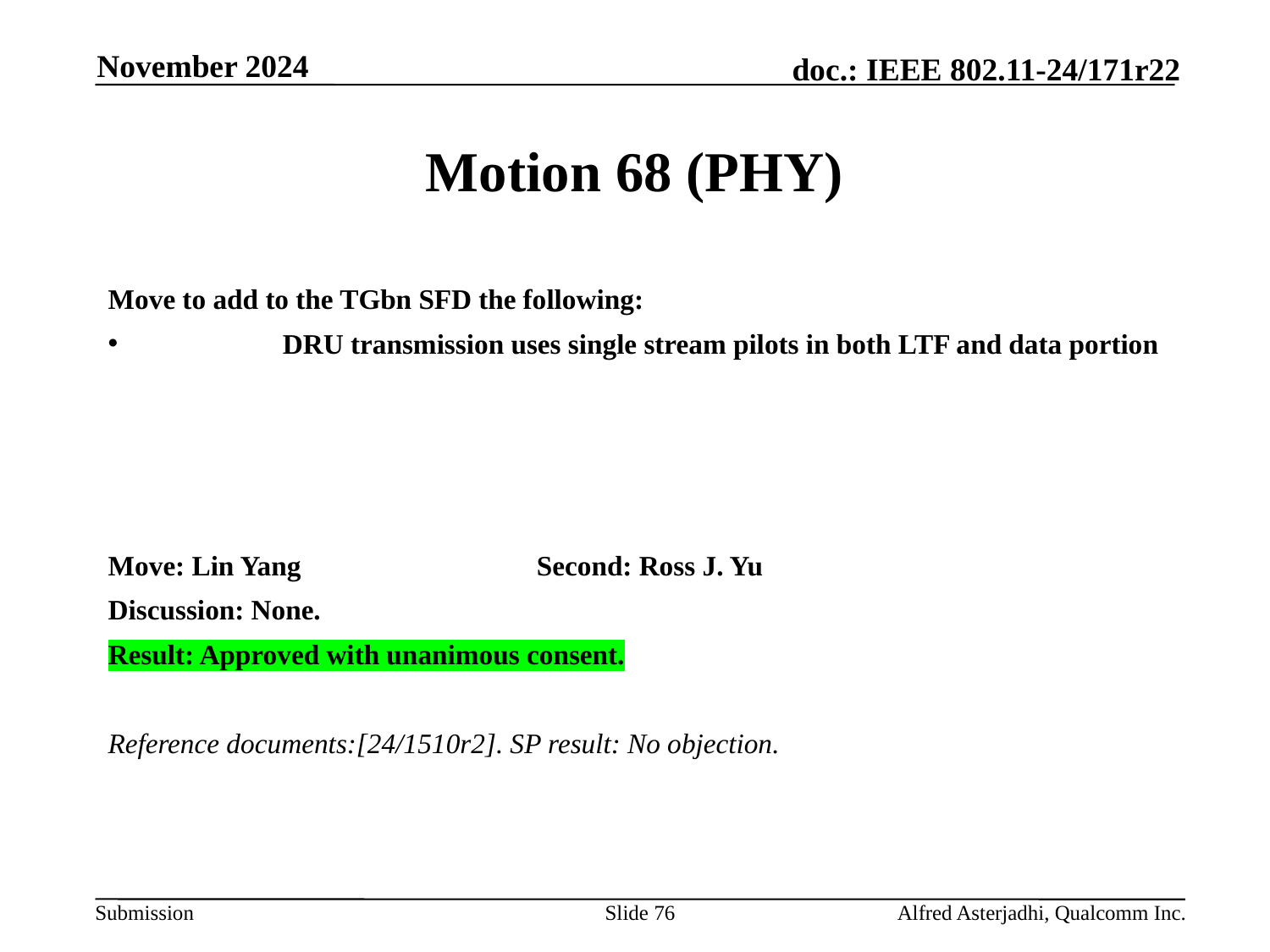

November 2024
# Motion 68 (PHY)
Move to add to the TGbn SFD the following:
	DRU transmission uses single stream pilots in both LTF and data portion

Move: Lin Yang 		Second: Ross J. Yu
Discussion: None.
Result: Approved with unanimous consent.

Reference documents:[24/1510r2]. SP result: No objection.

Slide 76
Alfred Asterjadhi, Qualcomm Inc.